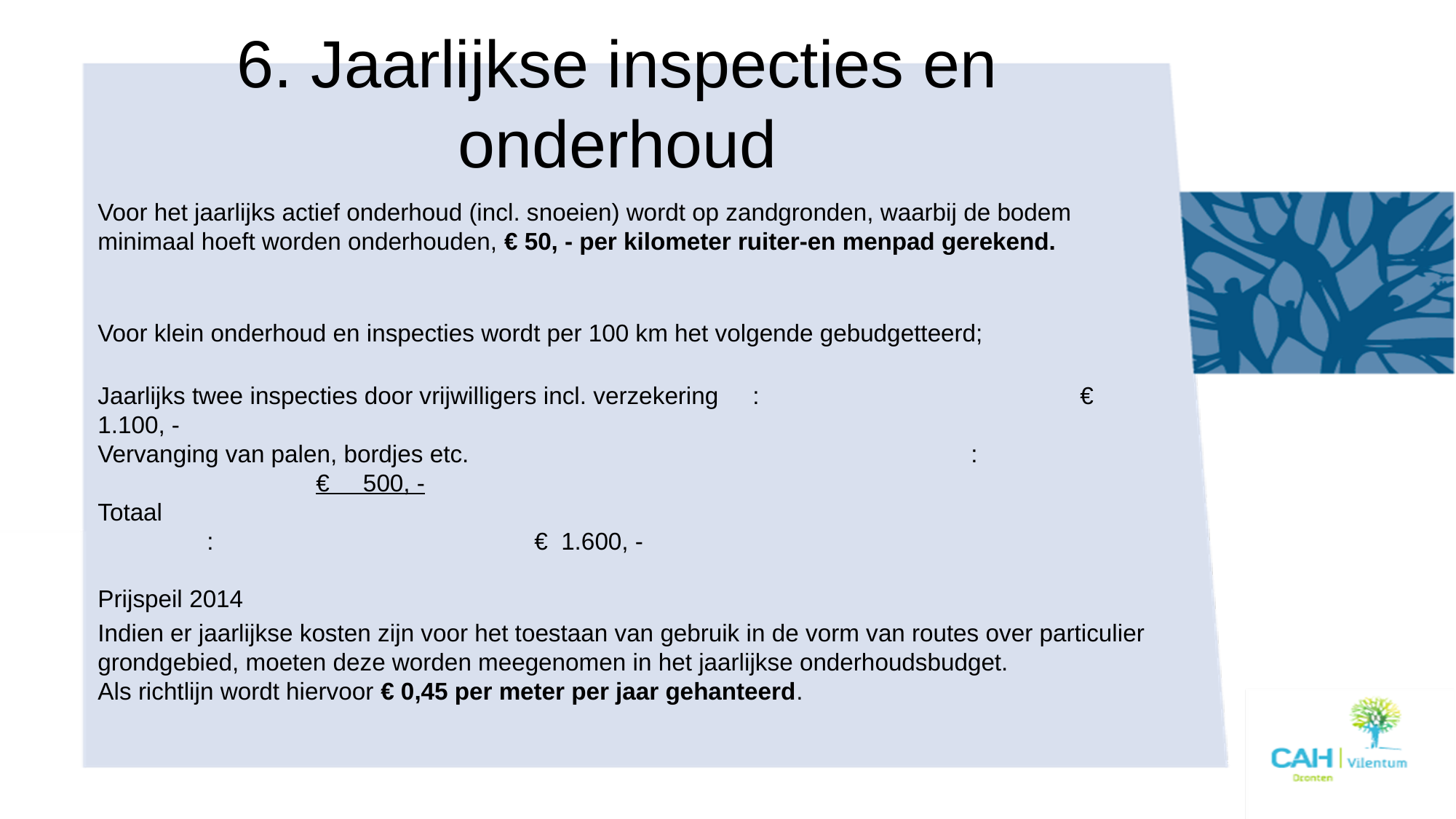

# 6. Jaarlijkse inspecties en onderhoud
Voor het jaarlijks actief onderhoud (incl. snoeien) wordt op zandgronden, waarbij de bodem minimaal hoeft worden onderhouden, € 50, - per kilometer ruiter-en menpad gerekend.
Voor klein onderhoud en inspecties wordt per 100 km het volgende gebudgetteerd;
Jaarlijks twee inspecties door vrijwilligers incl. verzekering 	: 			€  1.100, -
Vervanging van palen, bordjes etc. 					: 			€     500, -
Totaal 										: 			€  1.600, - 
 
Prijspeil 2014
Indien er jaarlijkse kosten zijn voor het toestaan van gebruik in de vorm van routes over particulier grondgebied, moeten deze worden meegenomen in het jaarlijkse onderhoudsbudget.
Als richtlijn wordt hiervoor € 0,45 per meter per jaar gehanteerd.